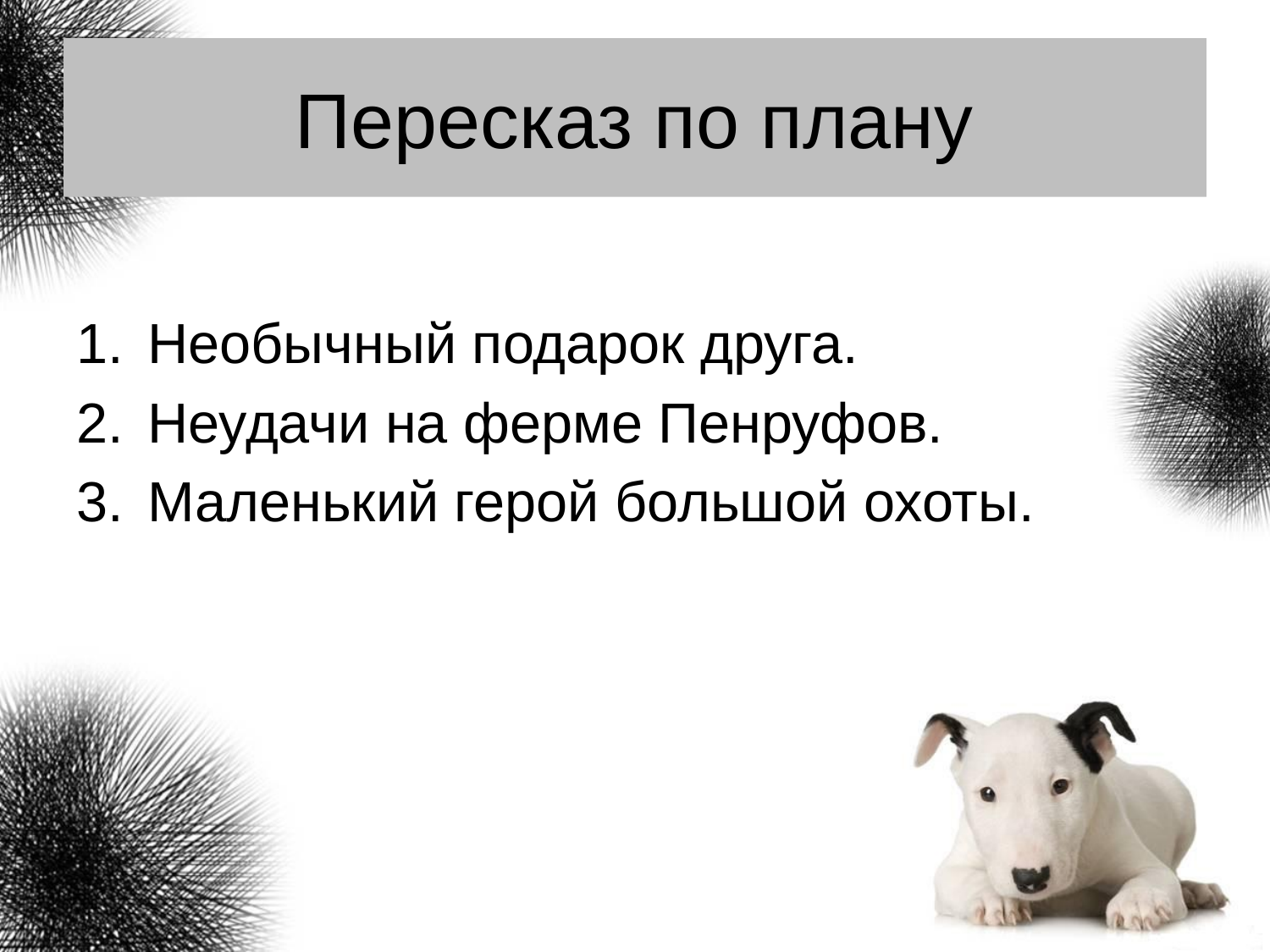

# Пересказ по плану

Необычный подарок друга.
Неудачи на ферме Пенруфов.
Маленький герой большой охоты.